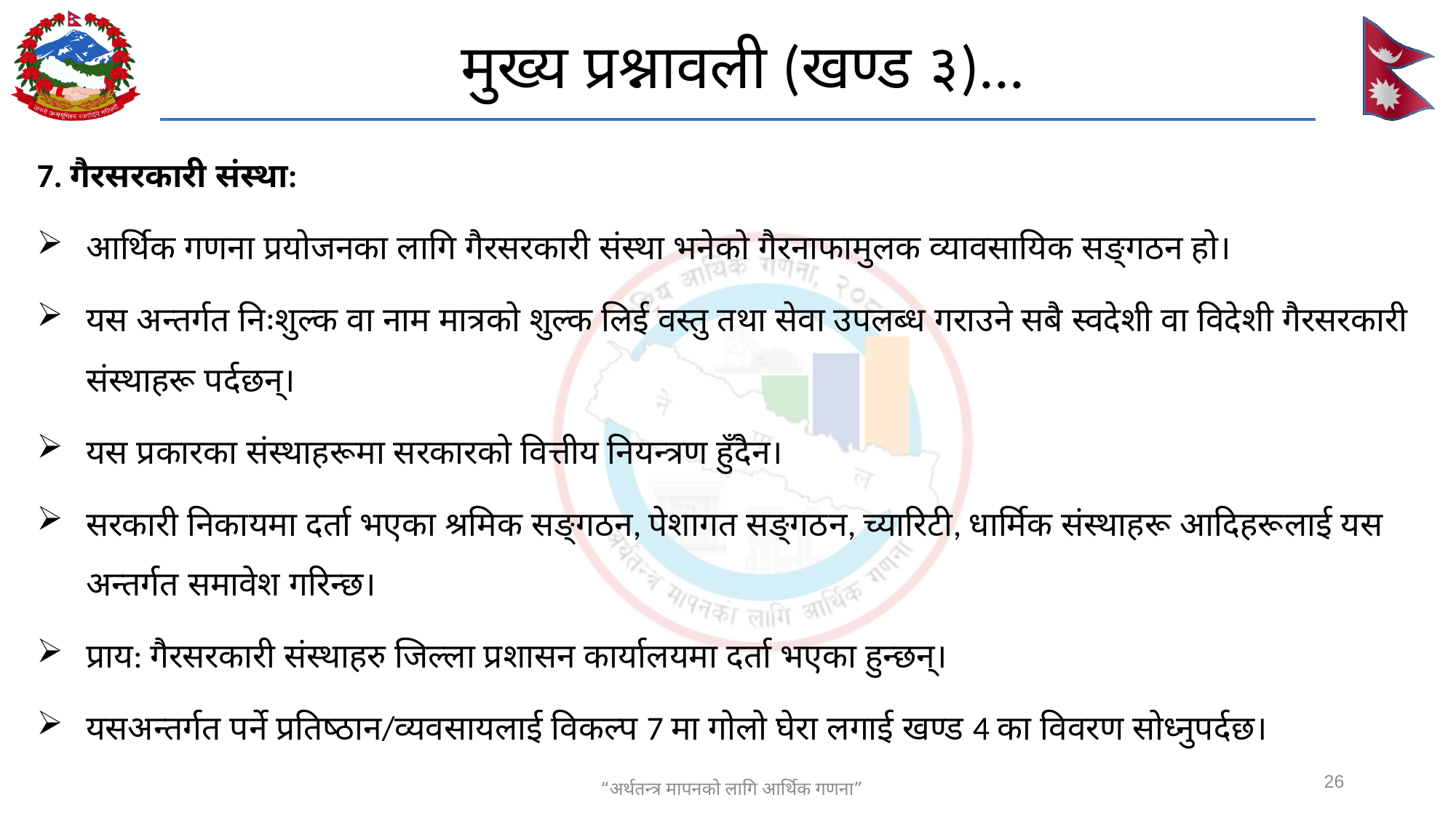

# मुख्य प्रश्नावली (खण्ड ३)...
7. गैरसरकारी संस्था:
आर्थिक गणना प्रयोजनका लागि गैरसरकारी संस्था भनेको गैरनाफामुलक व्यावसायिक सङ्गठन हो।
यस अन्तर्गत निःशुल्क वा नाम मात्रको शुल्क लिई वस्तु तथा सेवा उपलब्ध गराउने सबै स्वदेशी वा विदेशी गैरसरकारी संस्थाहरू पर्दछन्।
यस प्रकारका संस्थाहरूमा सरकारको वित्तीय नियन्त्रण हुँदैन।
सरकारी निकायमा दर्ता भएका श्रमिक सङ्गठन, पेशागत सङ्गठन, च्यारिटी, धार्मिक संस्थाहरू आदिहरूलाई यस अन्तर्गत समावेश गरिन्छ।
प्राय: गैरसरकारी संस्थाहरु जिल्ला प्रशासन कार्यालयमा दर्ता भएका हुन्छन्।
यसअन्तर्गत पर्ने प्रतिष्ठान/व्यवसायलाई विकल्प 7 मा गोलो घेरा लगाई खण्ड 4 का विवरण सोध्नुपर्दछ।
26
“अर्थतन्त्र मापनको लागि आर्थिक गणना”